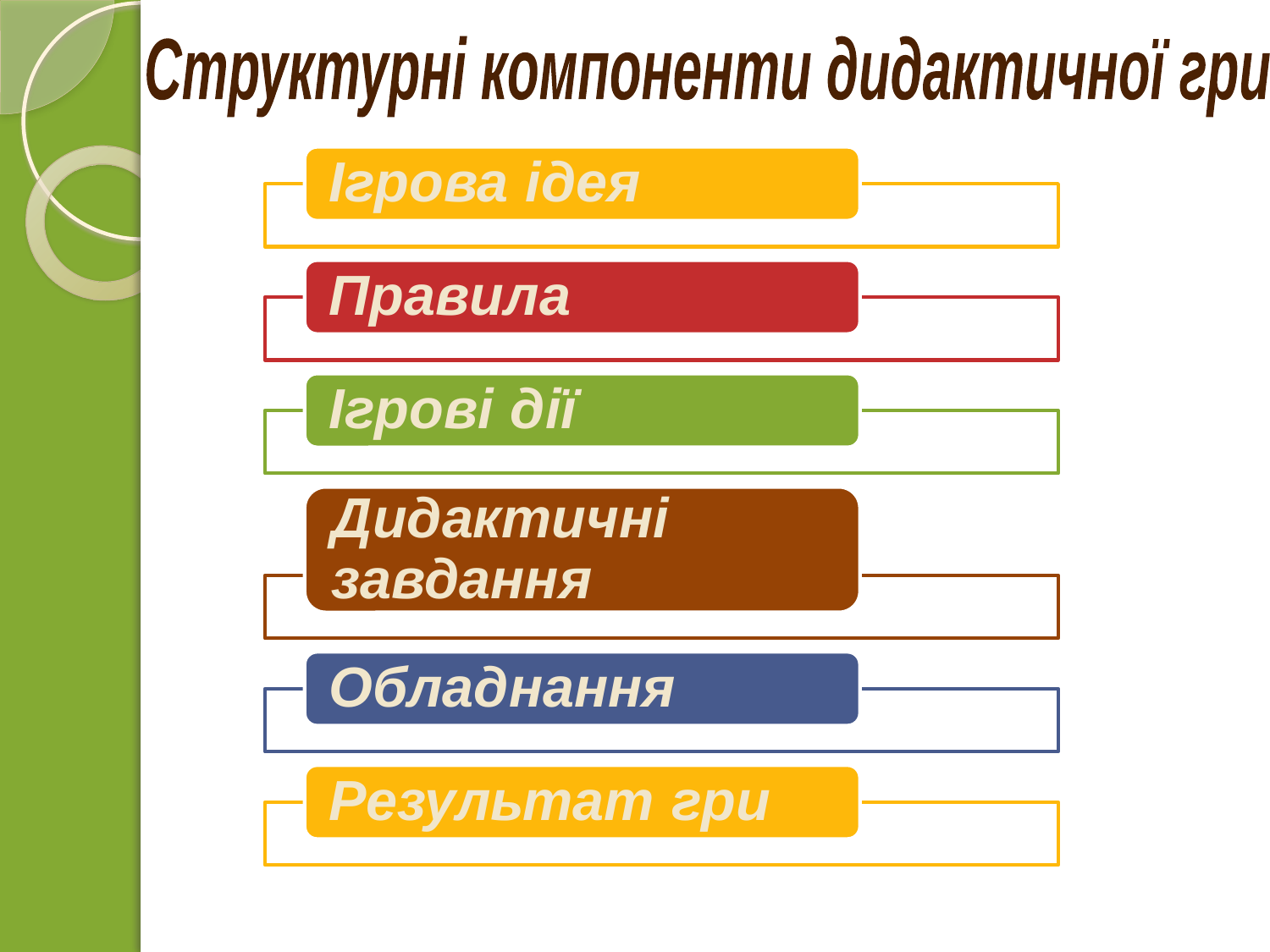

#
Структурні компоненти дидактичної гри
Ігрова ідея
Правила
Ігрові дії
Дидактичні завдання
Обладнання
Результат гри